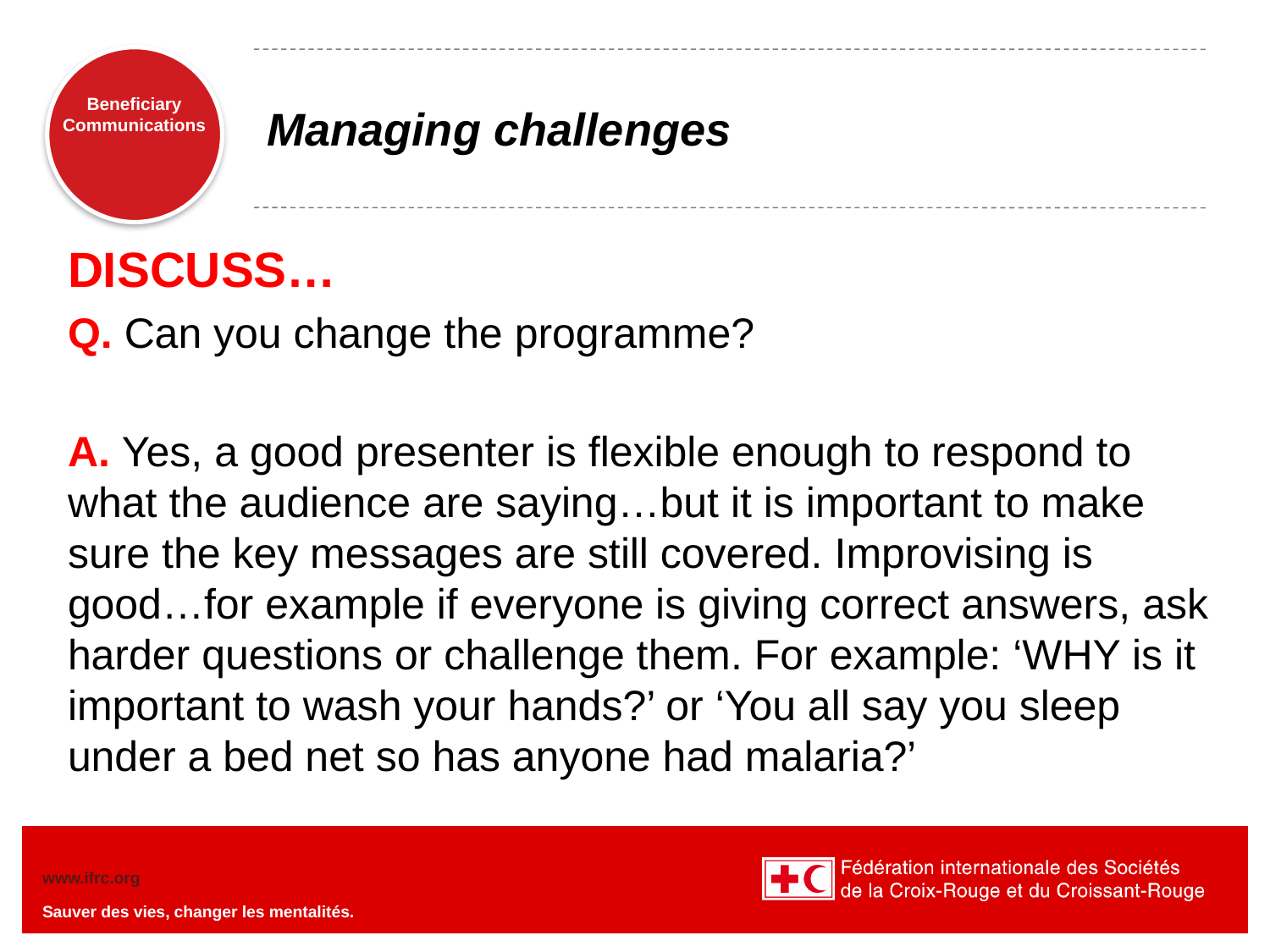

# Managing challenges
DISCUSS…
Q. Can you change the programme?

A. Yes, a good presenter is flexible enough to respond to what the audience are saying…but it is important to make sure the key messages are still covered. Improvising is good…for example if everyone is giving correct answers, ask harder questions or challenge them. For example: ‘WHY is it important to wash your hands?’ or ‘You all say you sleep under a bed net so has anyone had malaria?’